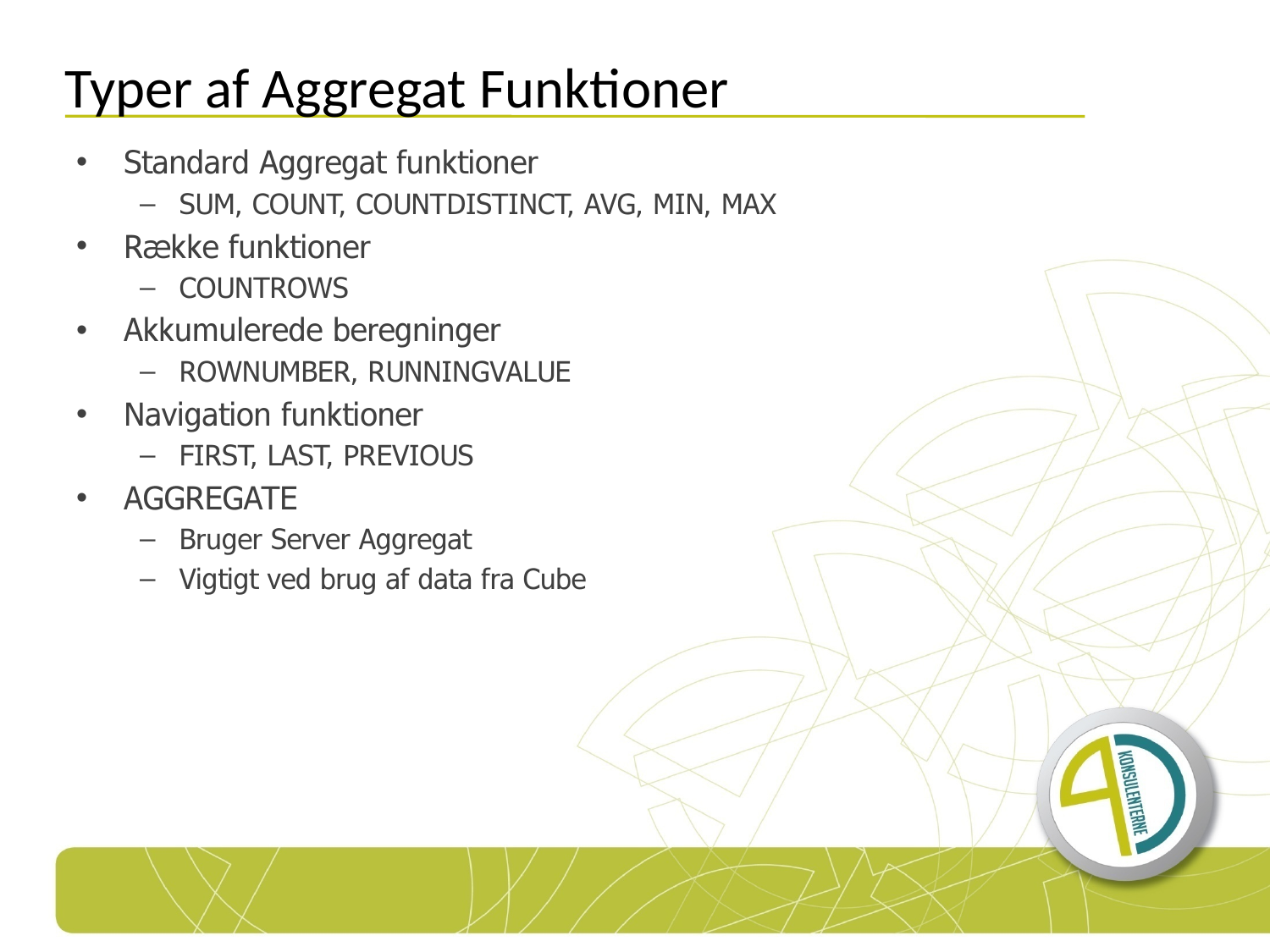

# Typer af Aggregat Funktioner
Standard Aggregat funktioner
SUM, COUNT, COUNTDISTINCT, AVG, MIN, MAX
Række funktioner
COUNTROWS
Akkumulerede beregninger
ROWNUMBER, RUNNINGVALUE
Navigation funktioner
FIRST, LAST, PREVIOUS
AGGREGATE
Bruger Server Aggregat
Vigtigt ved brug af data fra Cube